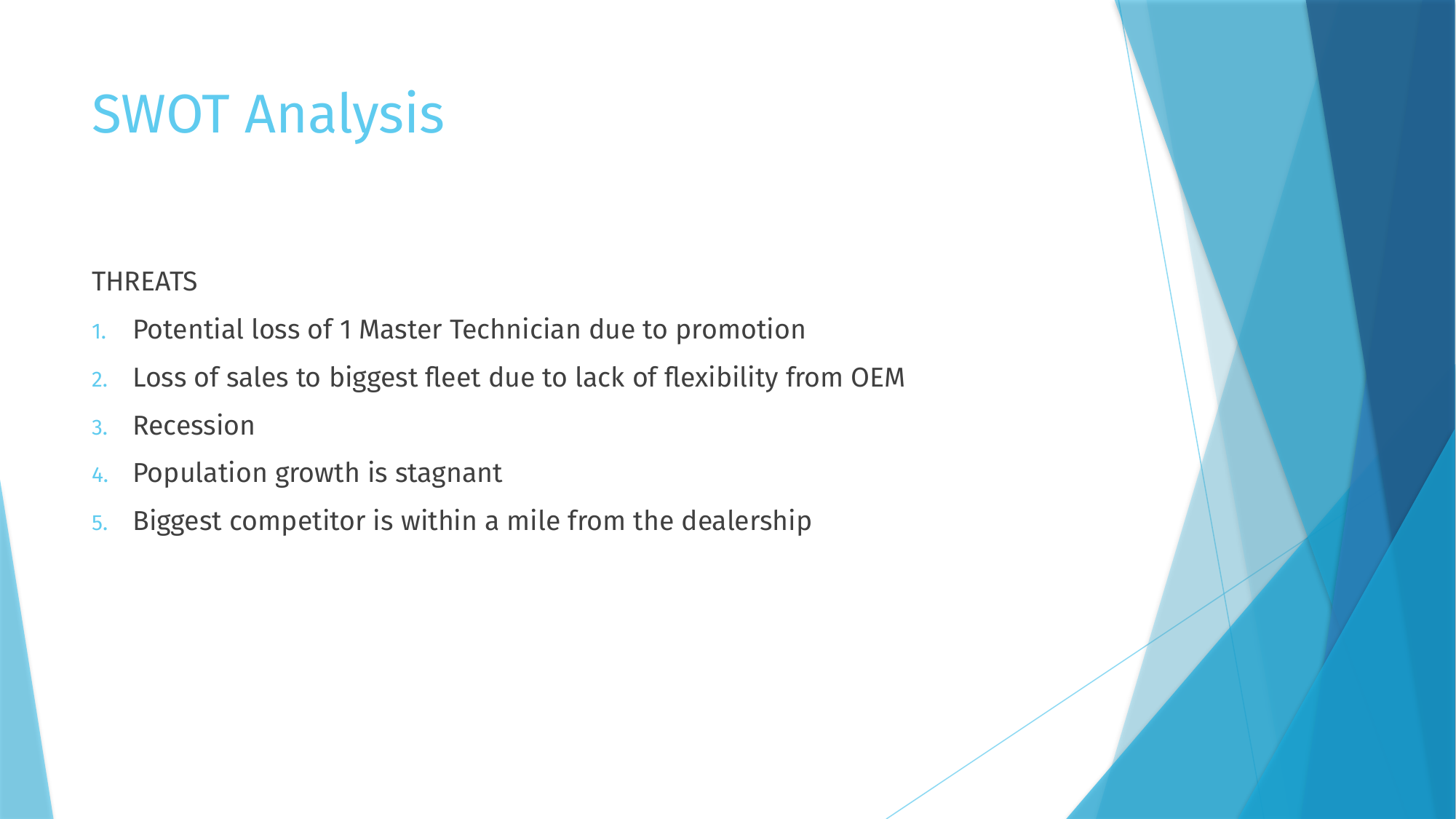

# SWOT Analysis
THREATS
Potential loss of 1 Master Technician due to promotion
Loss of sales to biggest fleet due to lack of flexibility from OEM
Recession
Population growth is stagnant
Biggest competitor is within a mile from the dealership